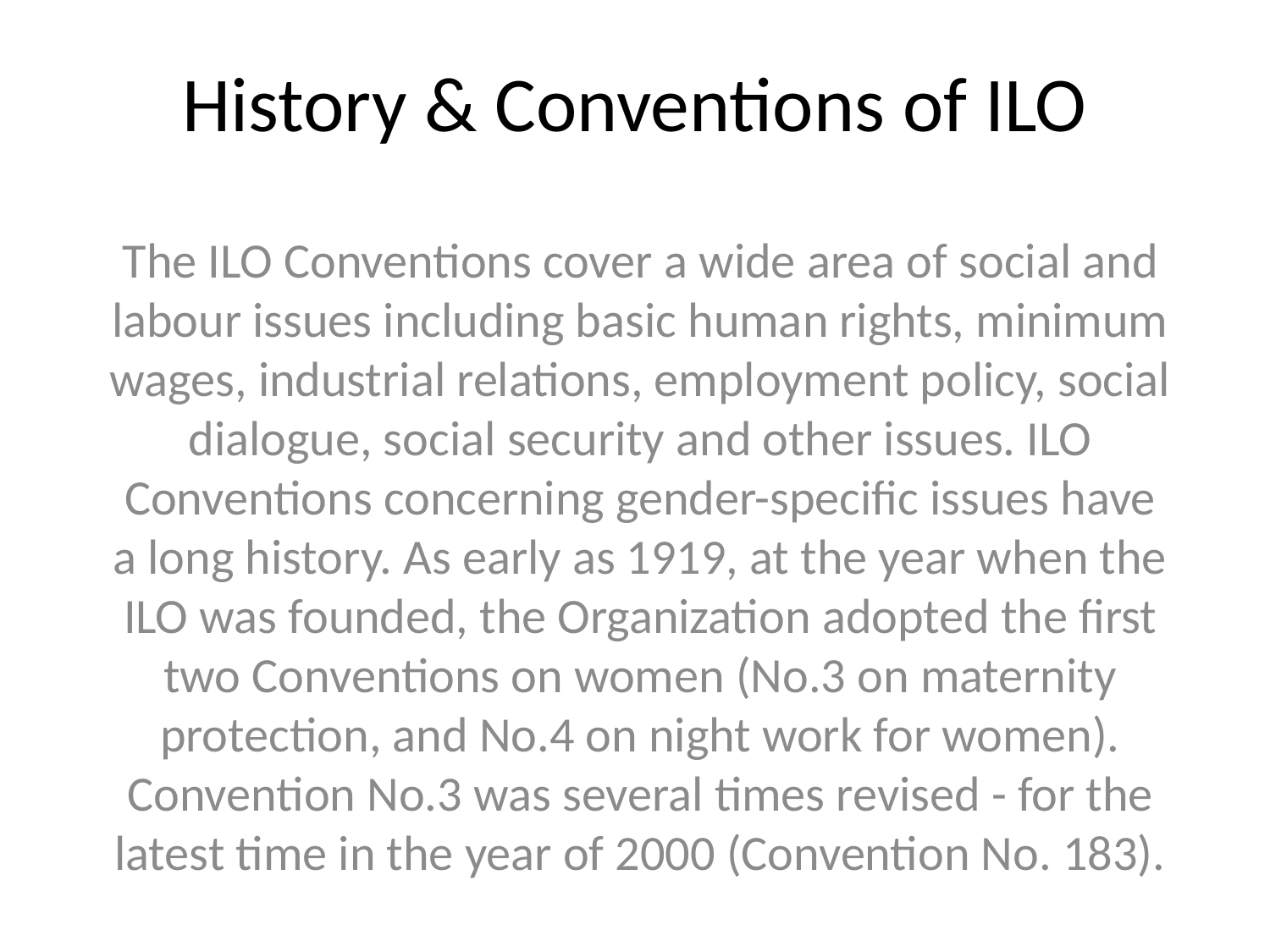

# History & Conventions of ILO
The ILO Conventions cover a wide area of social and labour issues including basic human rights, minimum wages, industrial relations, employment policy, social dialogue, social security and other issues. ILO Conventions concerning gender-specific issues have a long history. As early as 1919, at the year when the ILO was founded, the Organization adopted the first two Conventions on women (No.3 on maternity protection, and No.4 on night work for women). Convention No.3 was several times revised - for the latest time in the year of 2000 (Convention No. 183).